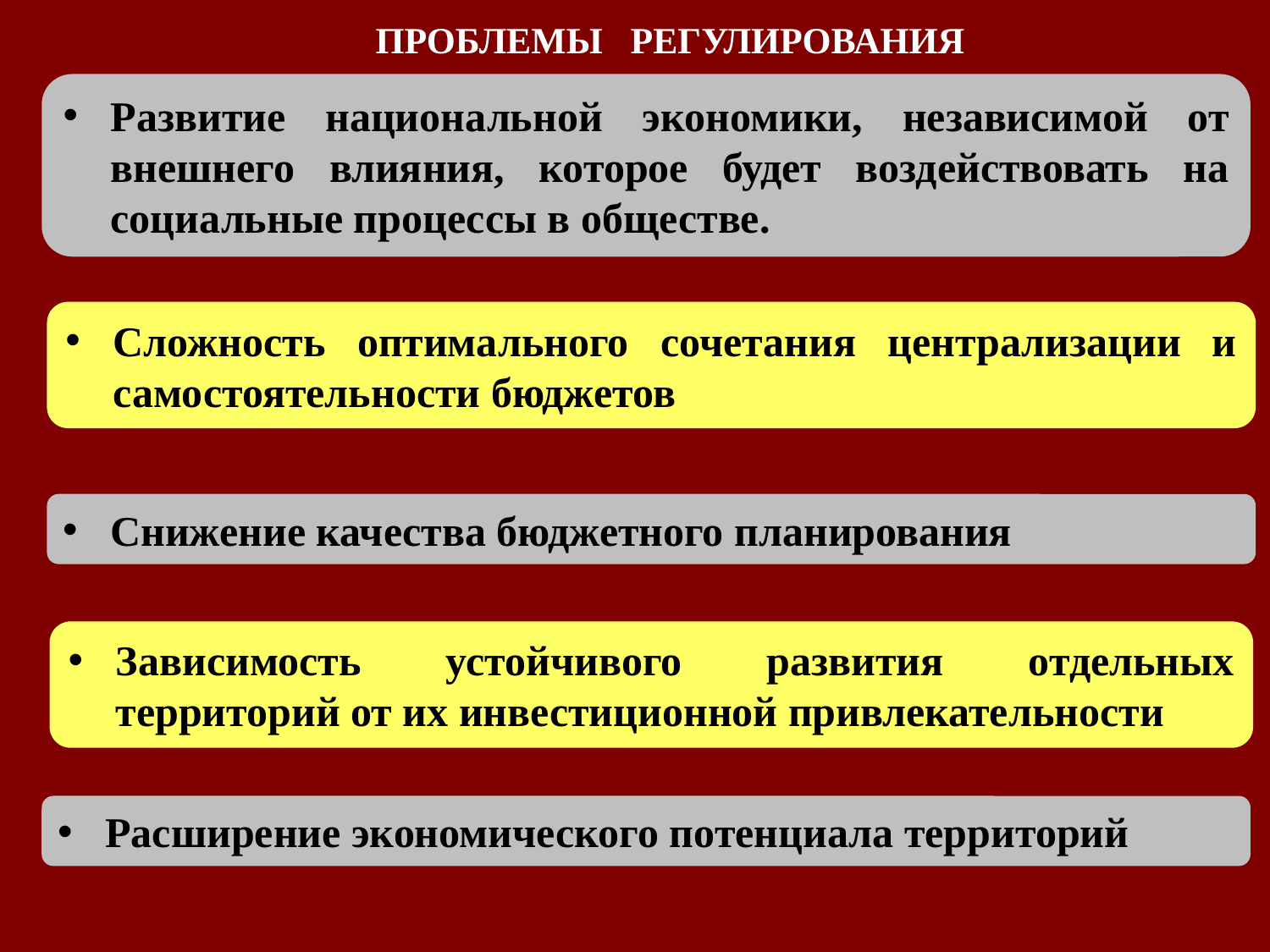

ПРОБЛЕМЫ   РЕГУЛИРОВАНИЯ

Развитие национальной экономики, независимой от внешнего влияния, которое будет воздействовать на социальные процессы в обществе.
Сложность оптимального сочетания централизации и самостоятельности бюджетов
Снижение качества бюджетного планирования
Зависимость устойчивого развития отдельных территорий от их инвестиционной привлекательности
Расширение экономического потенциала территорий